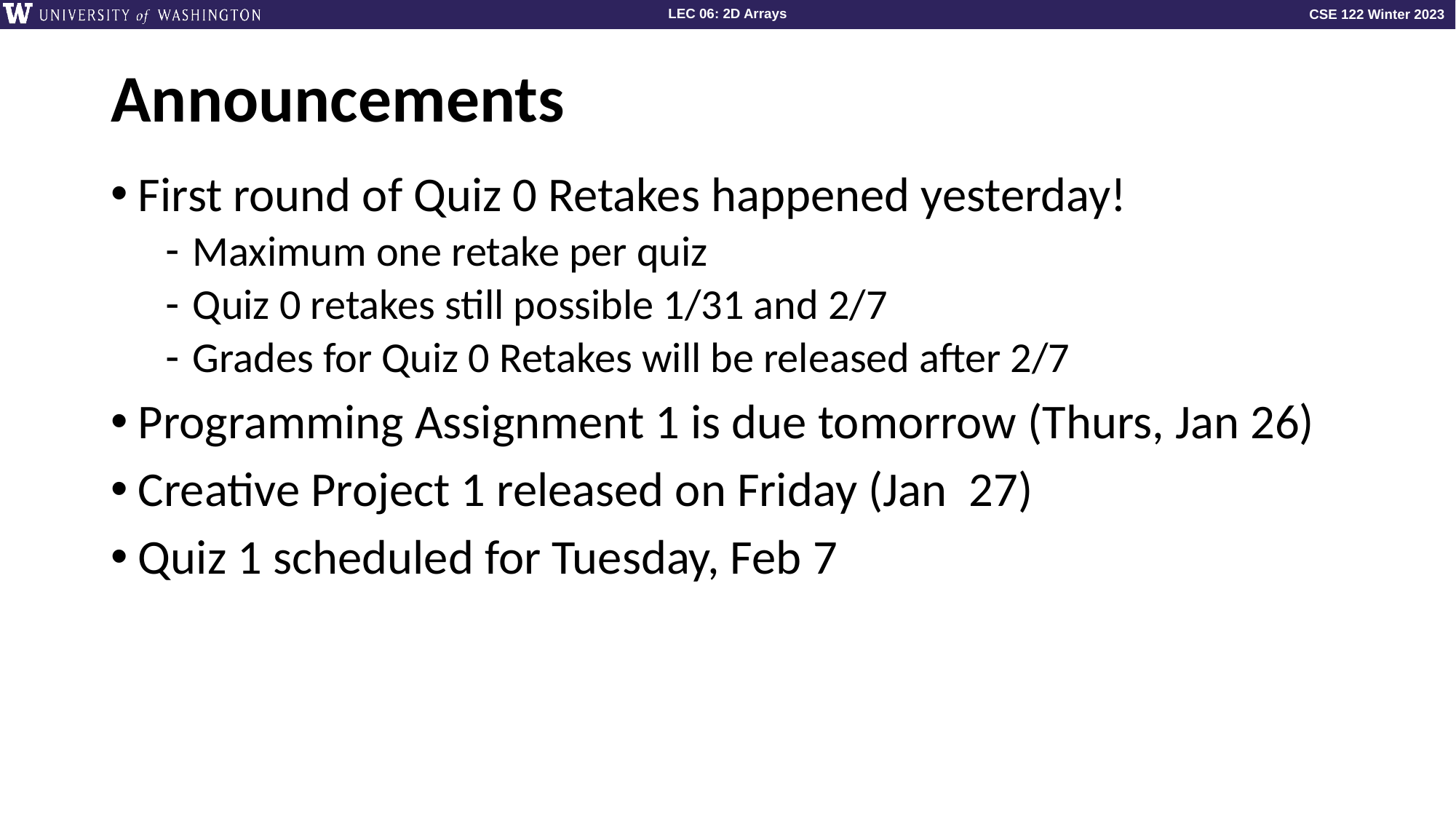

# Announcements
First round of Quiz 0 Retakes happened yesterday!
Maximum one retake per quiz
Quiz 0 retakes still possible 1/31 and 2/7
Grades for Quiz 0 Retakes will be released after 2/7
Programming Assignment 1 is due tomorrow (Thurs, Jan 26)
Creative Project 1 released on Friday (Jan  27)
Quiz 1 scheduled for Tuesday, Feb 7